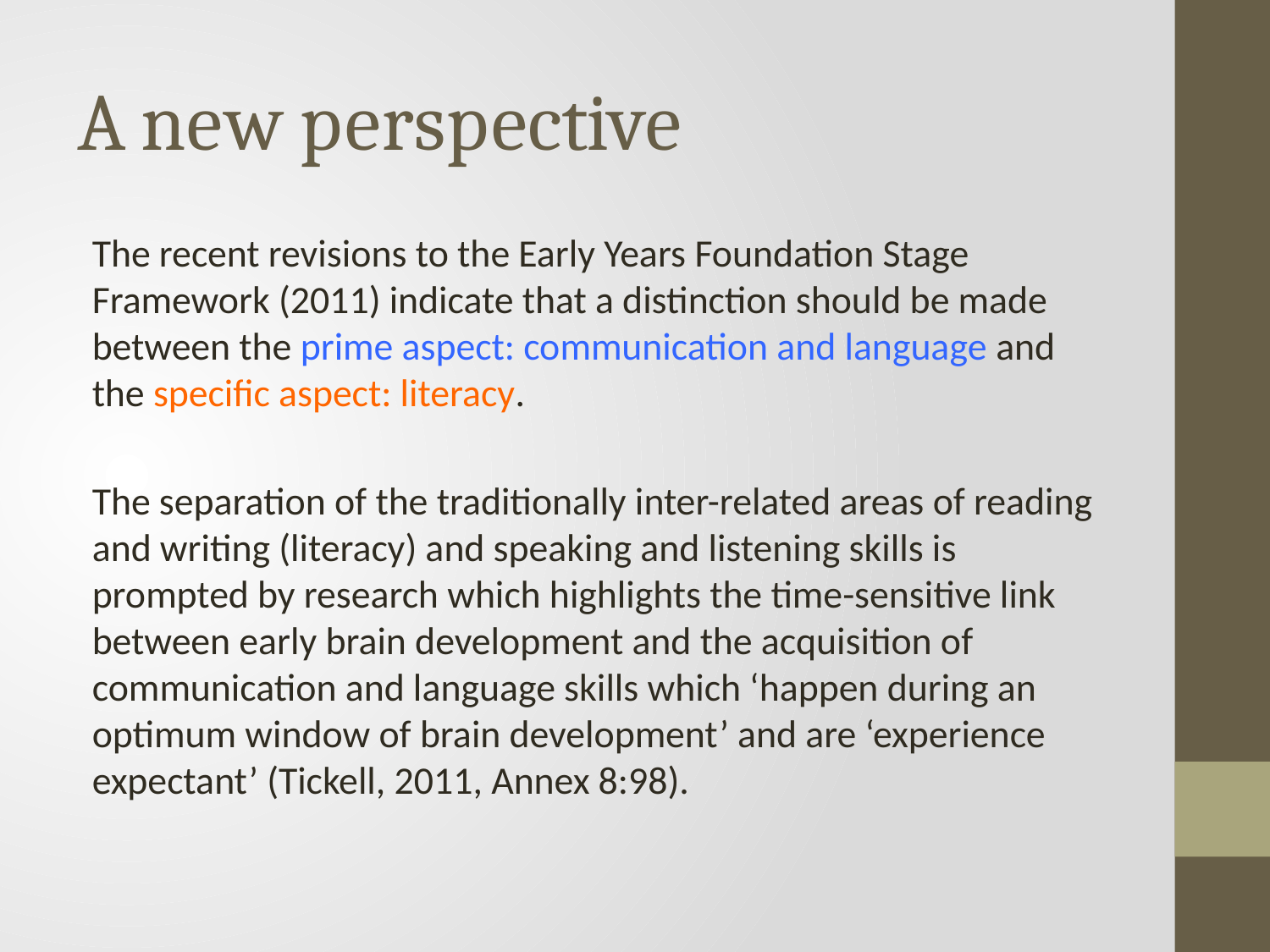

# A new perspective
The recent revisions to the Early Years Foundation Stage Framework (2011) indicate that a distinction should be made between the prime aspect: communication and language and the specific aspect: literacy.

The separation of the traditionally inter-related areas of reading and writing (literacy) and speaking and listening skills is prompted by research which highlights the time-sensitive link between early brain development and the acquisition of communication and language skills which ‘happen during an optimum window of brain development’ and are ‘experience expectant’ (Tickell, 2011, Annex 8:98).